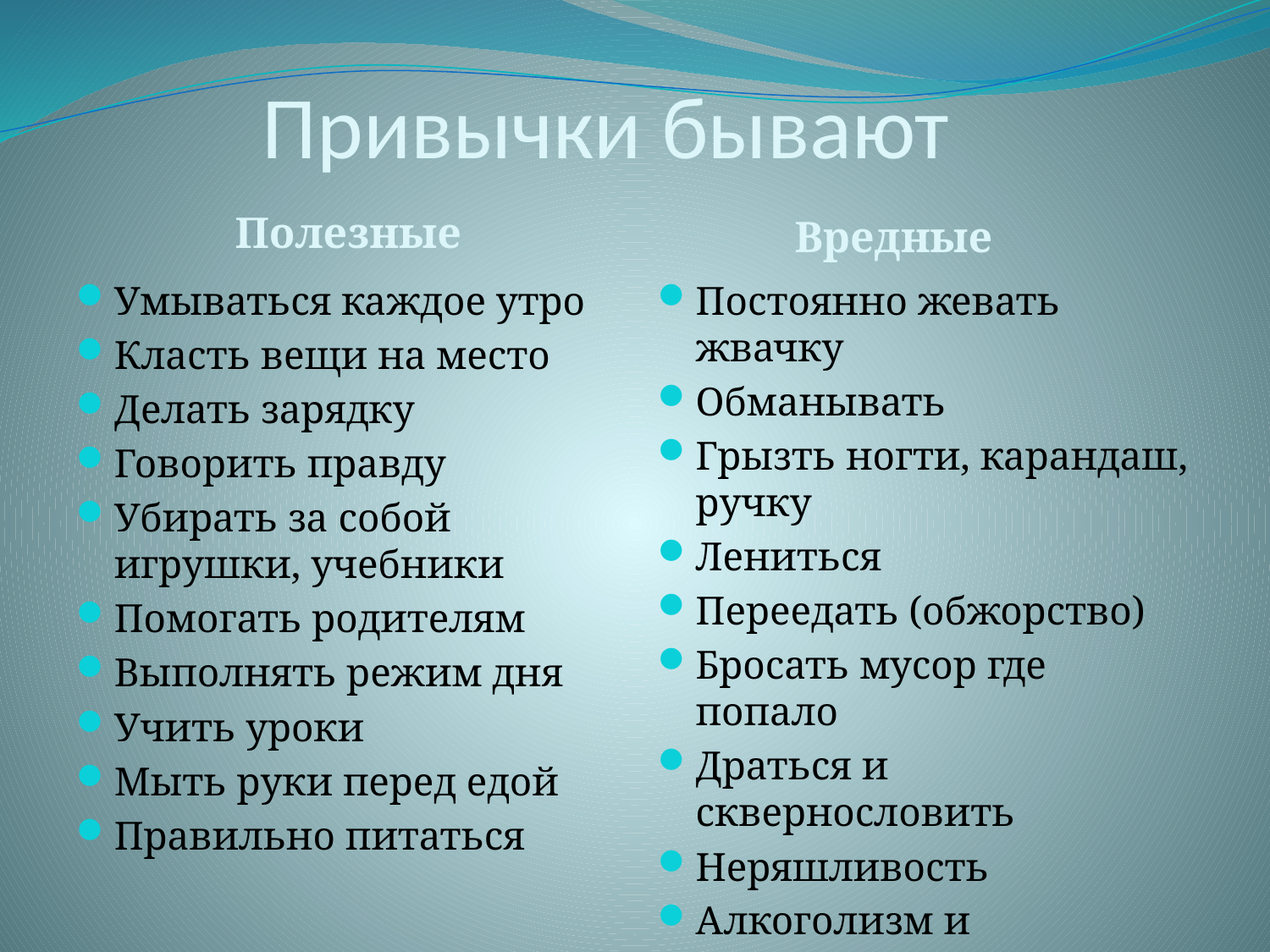

# Привычки бывают
             Вредные
               Полезные
Умываться каждое утро
Класть вещи на место
Делать зарядку
Говорить правду
Убирать за собой игрушки, учебники
Помогать родителям
Выполнять режим дня
Учить уроки
Мыть руки перед едой
Правильно питаться
Постоянно жевать жвачку
Обманывать
Грызть ногти, карандаш, ручку
Лениться
Переедать (обжорство)
Бросать мусор где попало
Драться и сквернословить
Неряшливость
Алкоголизм и табакокурение